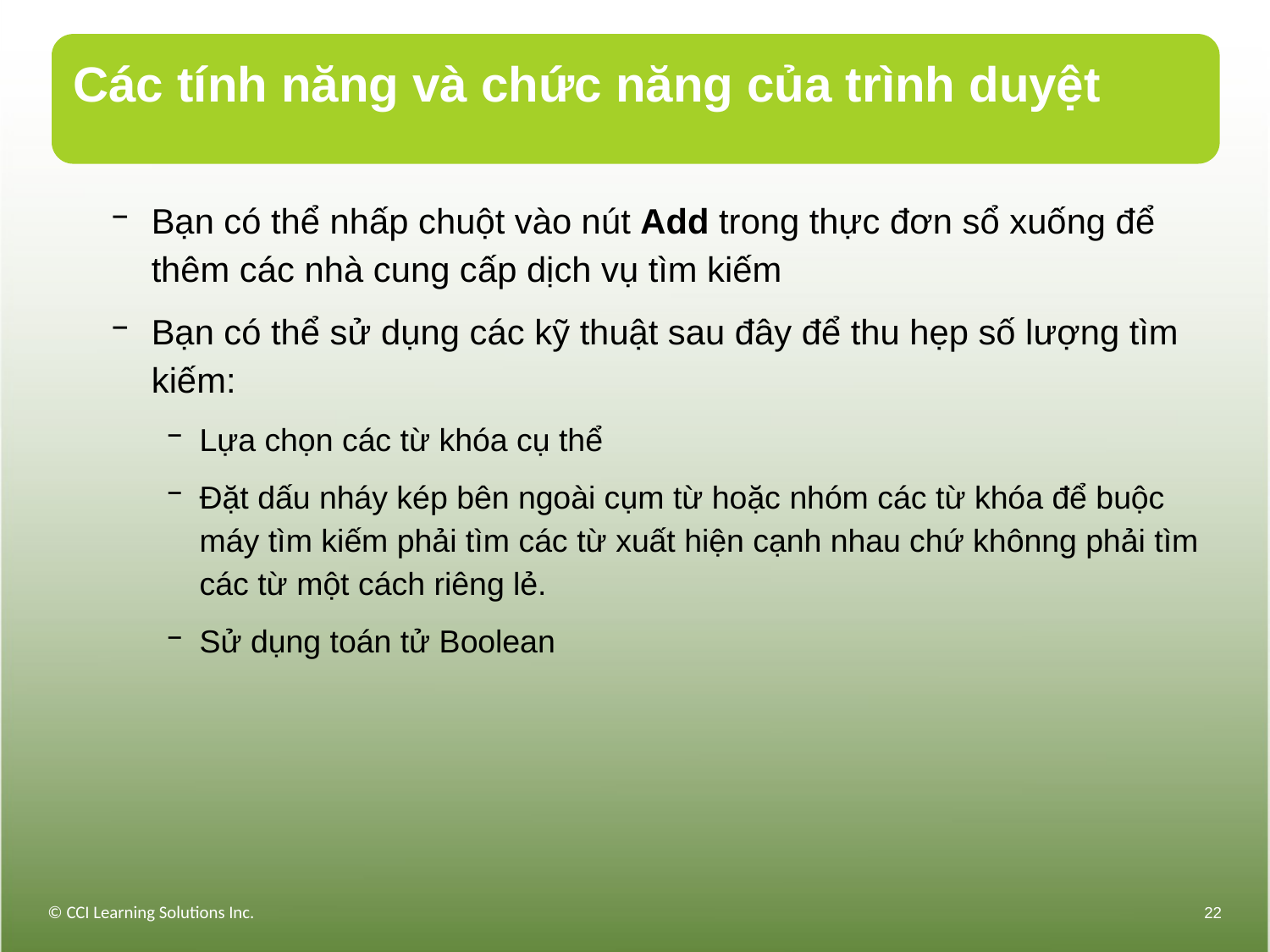

# Các tính năng và chức năng của trình duyệt
Bạn có thể nhấp chuột vào nút Add trong thực đơn sổ xuống để thêm các nhà cung cấp dịch vụ tìm kiếm
Bạn có thể sử dụng các kỹ thuật sau đây để thu hẹp số lượng tìm kiếm:
Lựa chọn các từ khóa cụ thể
Đặt dấu nháy kép bên ngoài cụm từ hoặc nhóm các từ khóa để buộc máy tìm kiếm phải tìm các từ xuất hiện cạnh nhau chứ khônng phải tìm các từ một cách riêng lẻ.
Sử dụng toán tử Boolean

© CCI Learning Solutions Inc.
22